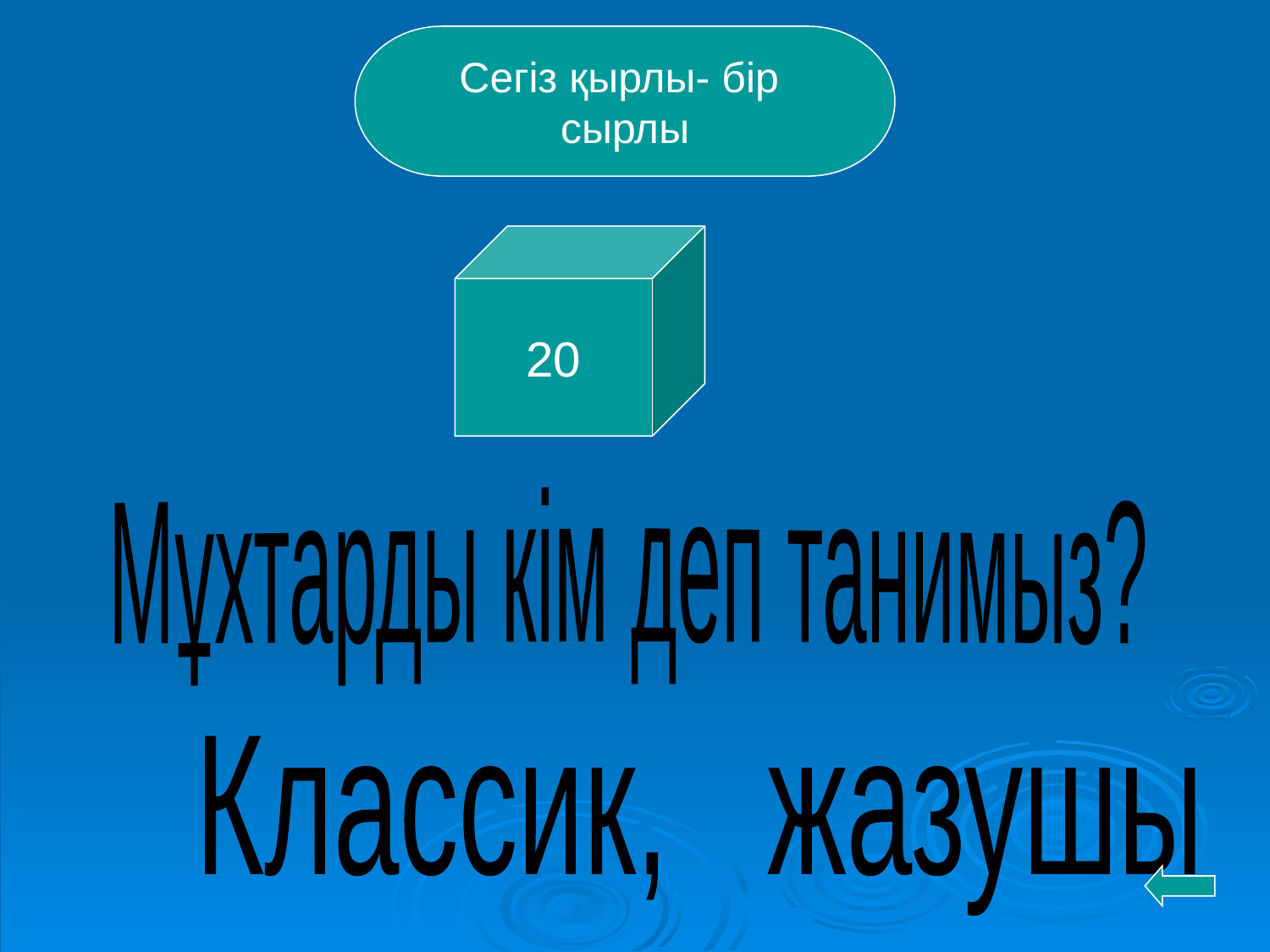

Сегіз қырлы- бір
сырлы
20
Мұхтарды кім деп танимыз?
Классик,   жазушы